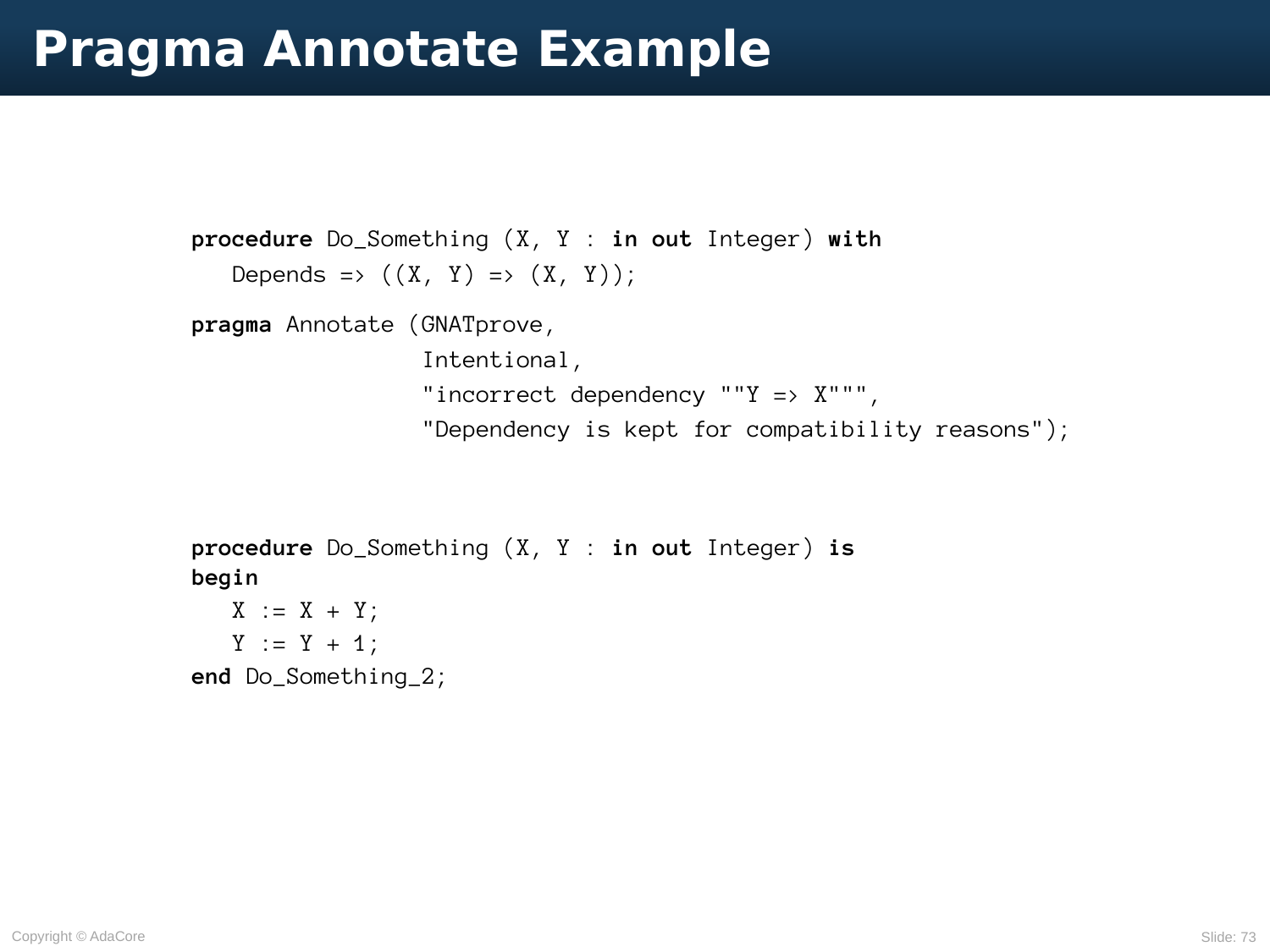

# Pragma Annotate Example
procedure Do_Something (X, Y : in out Integer) with
   Depends => ((X, Y) => (X, Y));
pragma Annotate (GNATprove,
                 Intentional,
                 "incorrect dependency ""Y => X""",
                 "Dependency is kept for compatibility reasons");

procedure Do_Something (X, Y : in out Integer) is
begin
   X := X + Y;
   Y := Y + 1;
end Do_Something_2;